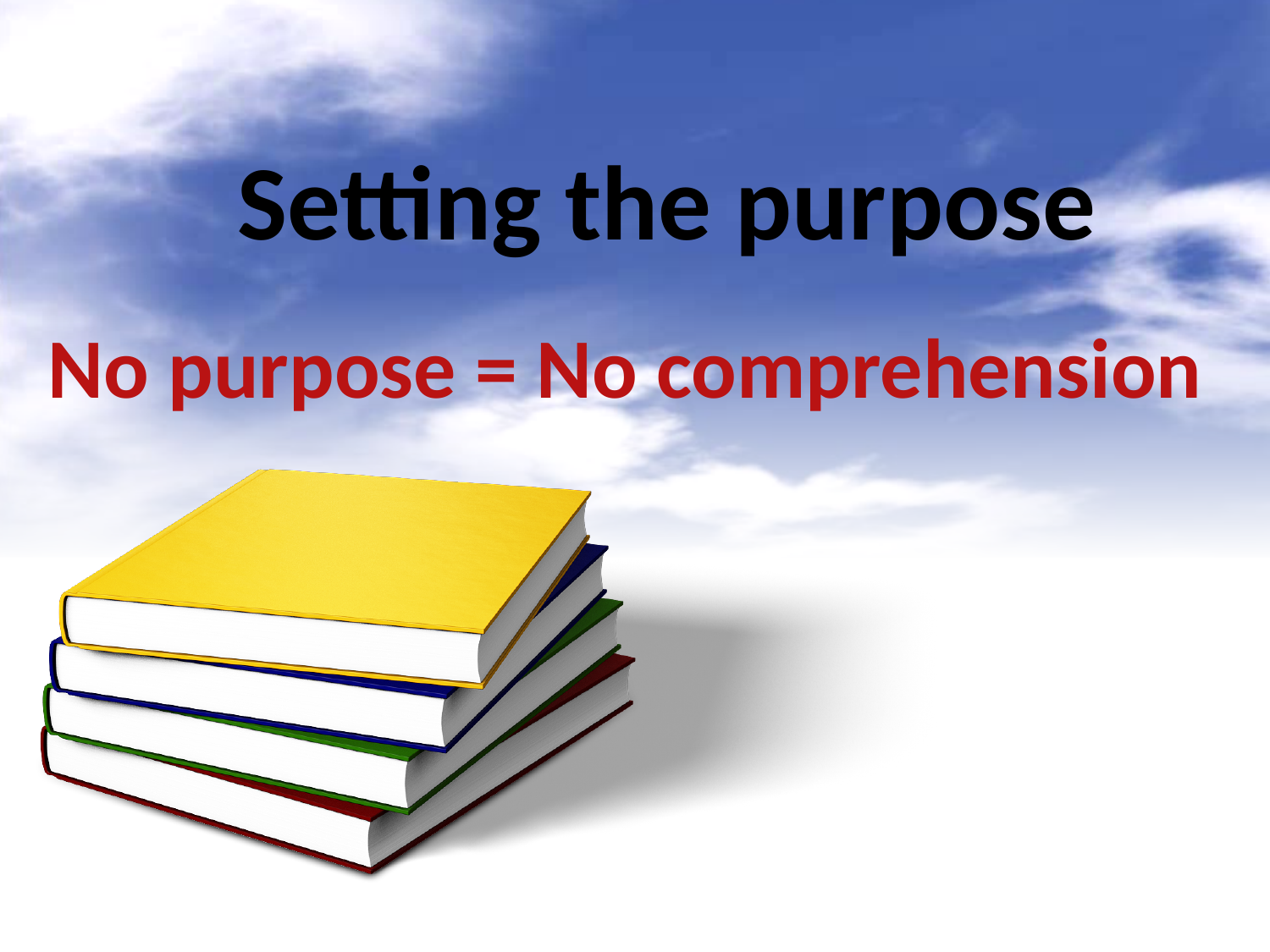

# Setting the purpose
No purpose = No comprehension